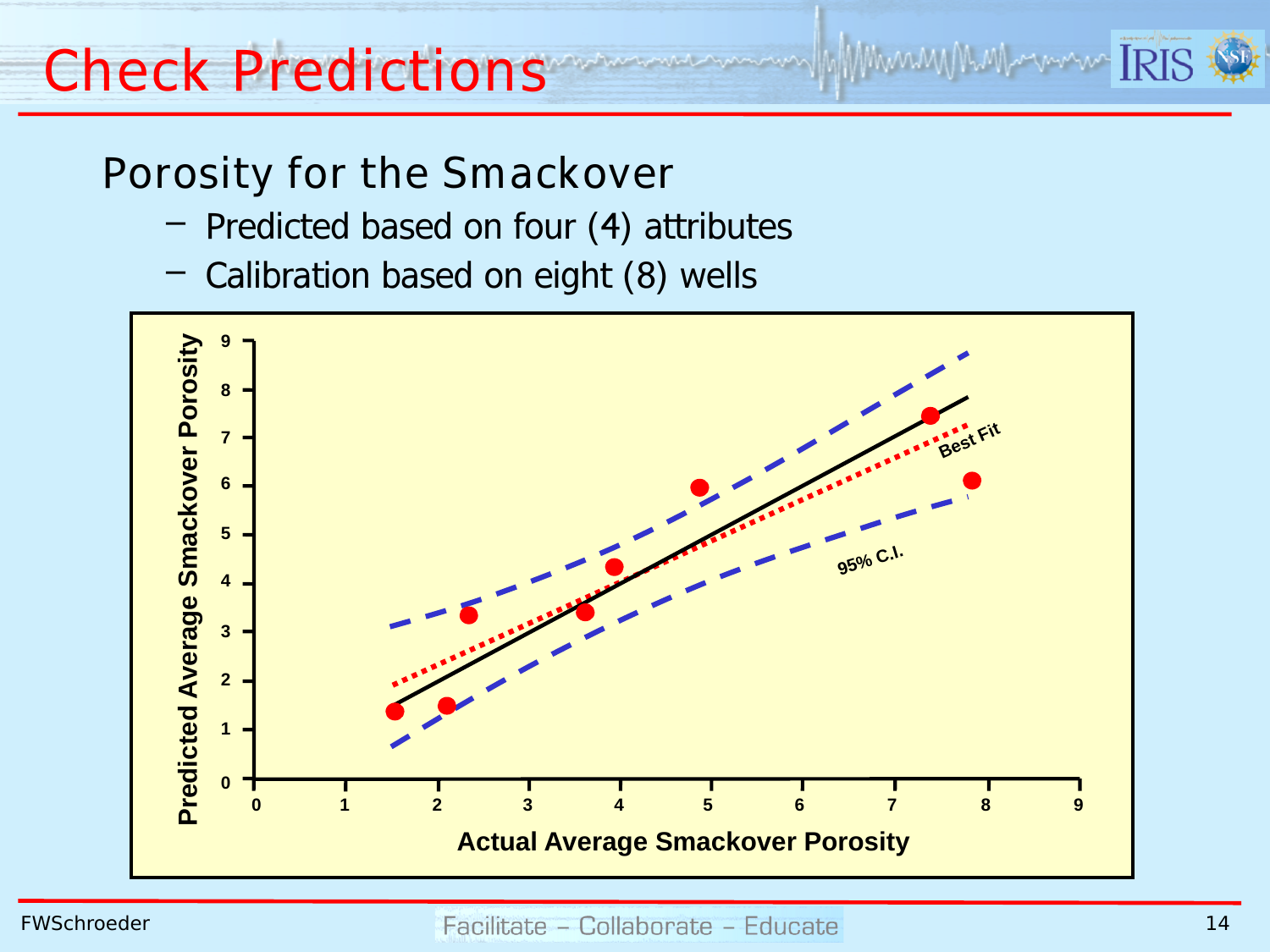

# Check Predictions
Porosity for the Smackover
Predicted based on four (4) attributes
Calibration based on eight (8) wells

9
8
7
6
5
4
3
2
1
0

Best Fit

95% C.I.
Predicted Average Smackover Porosity

0
1
2
3
4
5
6
7
8
9
Actual Average Smackover Porosity